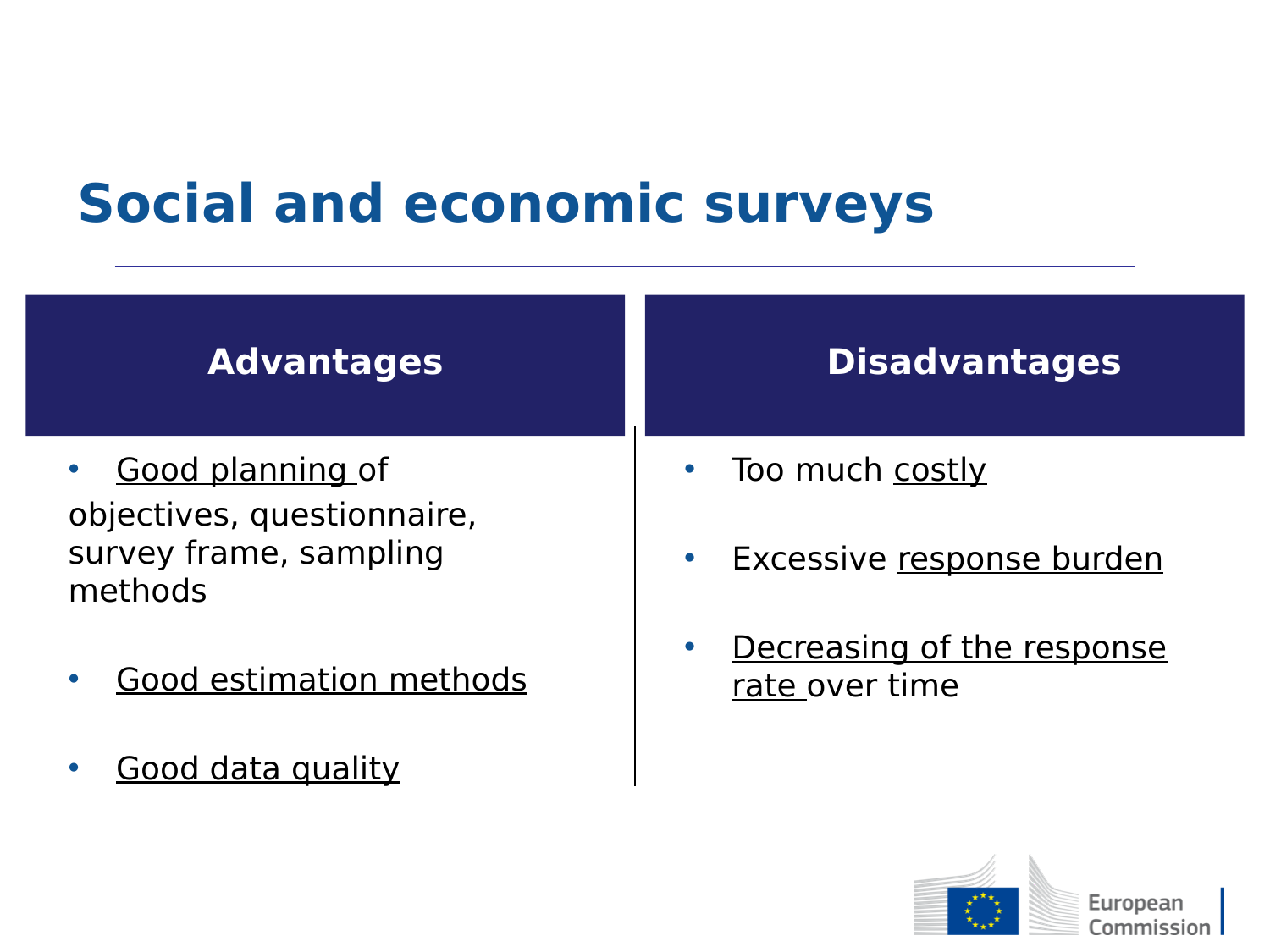

# Social and economic surveys

Advantages
Disadvantages
Good planning of
objectives, questionnaire,     survey frame, sampling methods

Good estimation methods

Good data quality
Too much costly

Excessive response burden

Decreasing of the response rate over time